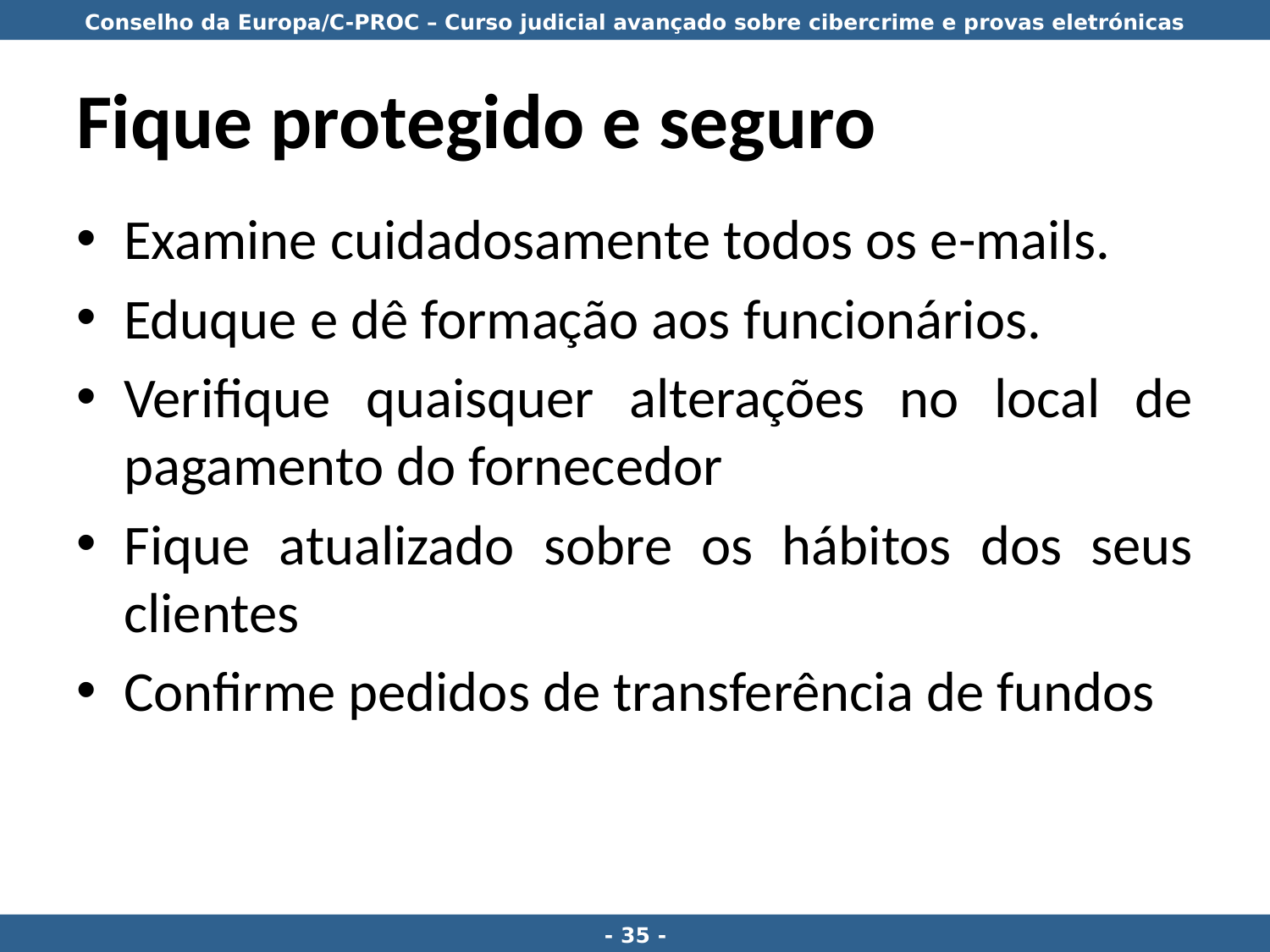

# Fique protegido e seguro
Examine cuidadosamente todos os e-mails.
Eduque e dê formação aos funcionários.
Verifique quaisquer alterações no local de pagamento do fornecedor
Fique atualizado sobre os hábitos dos seus clientes
Confirme pedidos de transferência de fundos